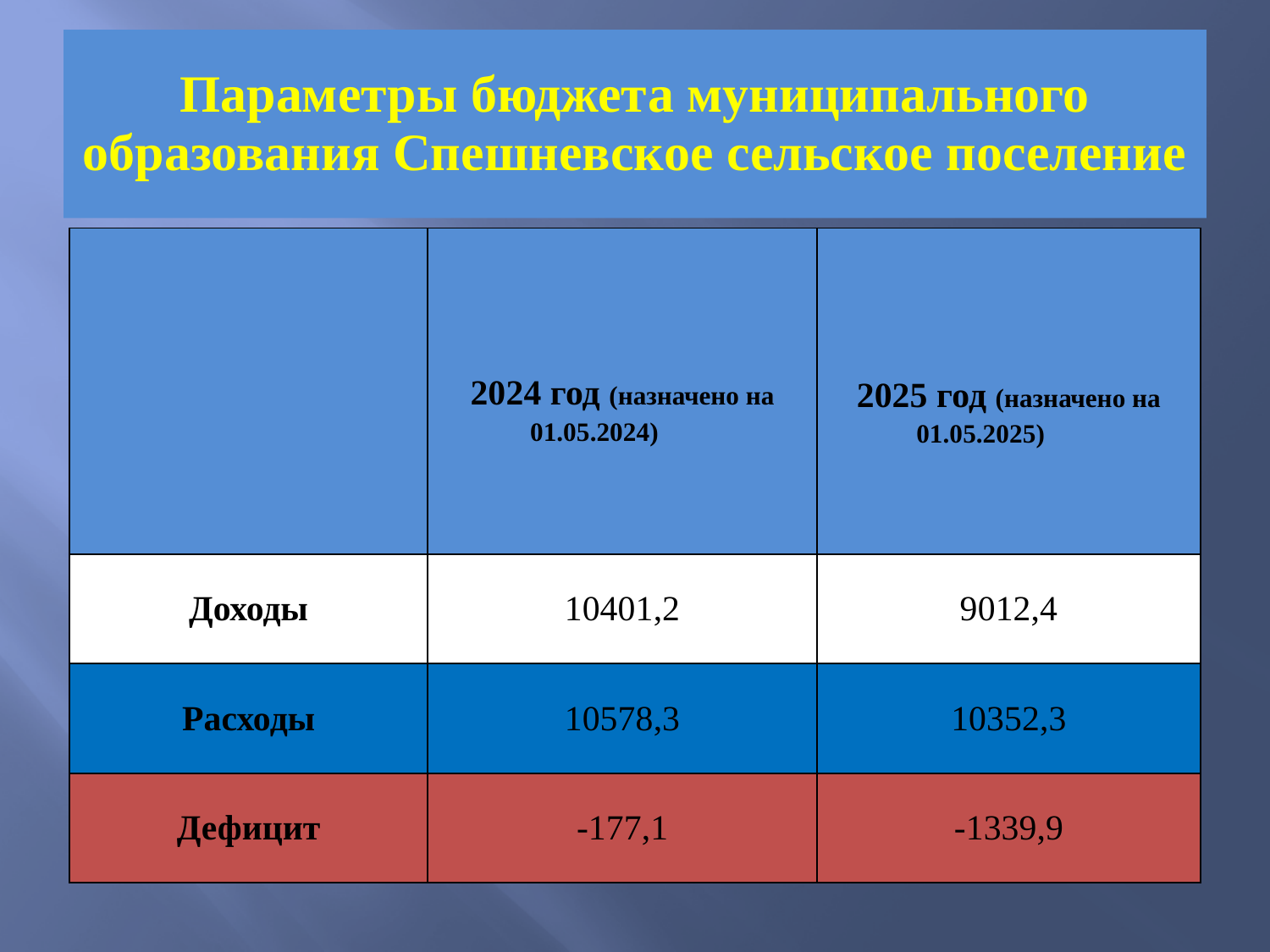

# Параметры бюджета муниципального образования Спешневское сельское поселение
|  | 2024 год (назначено на 01.05.2024) | 2025 год (назначено на 01.05.2025) |
| --- | --- | --- |
| Доходы | 10401,2 | 9012,4 |
| Расходы | 10578,3 | 10352,3 |
| Дефицит | -177,1 | -1339,9 |